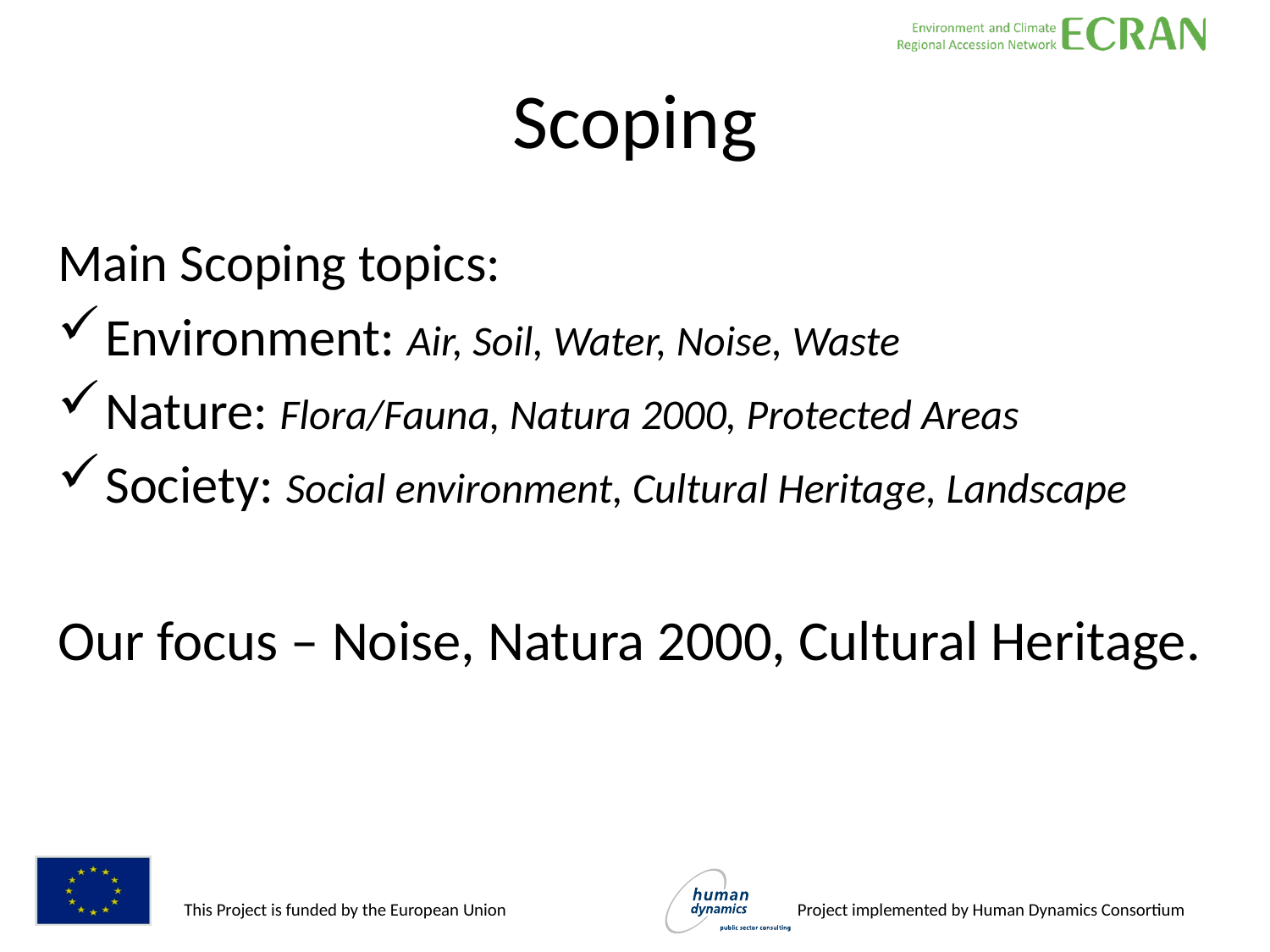

# Scoping
Main Scoping topics:
Environment: Air, Soil, Water, Noise, Waste
Nature: Flora/Fauna, Natura 2000, Protected Areas
Society: Social environment, Cultural Heritage, Landscape

Our focus – Noise, Natura 2000, Cultural Heritage.